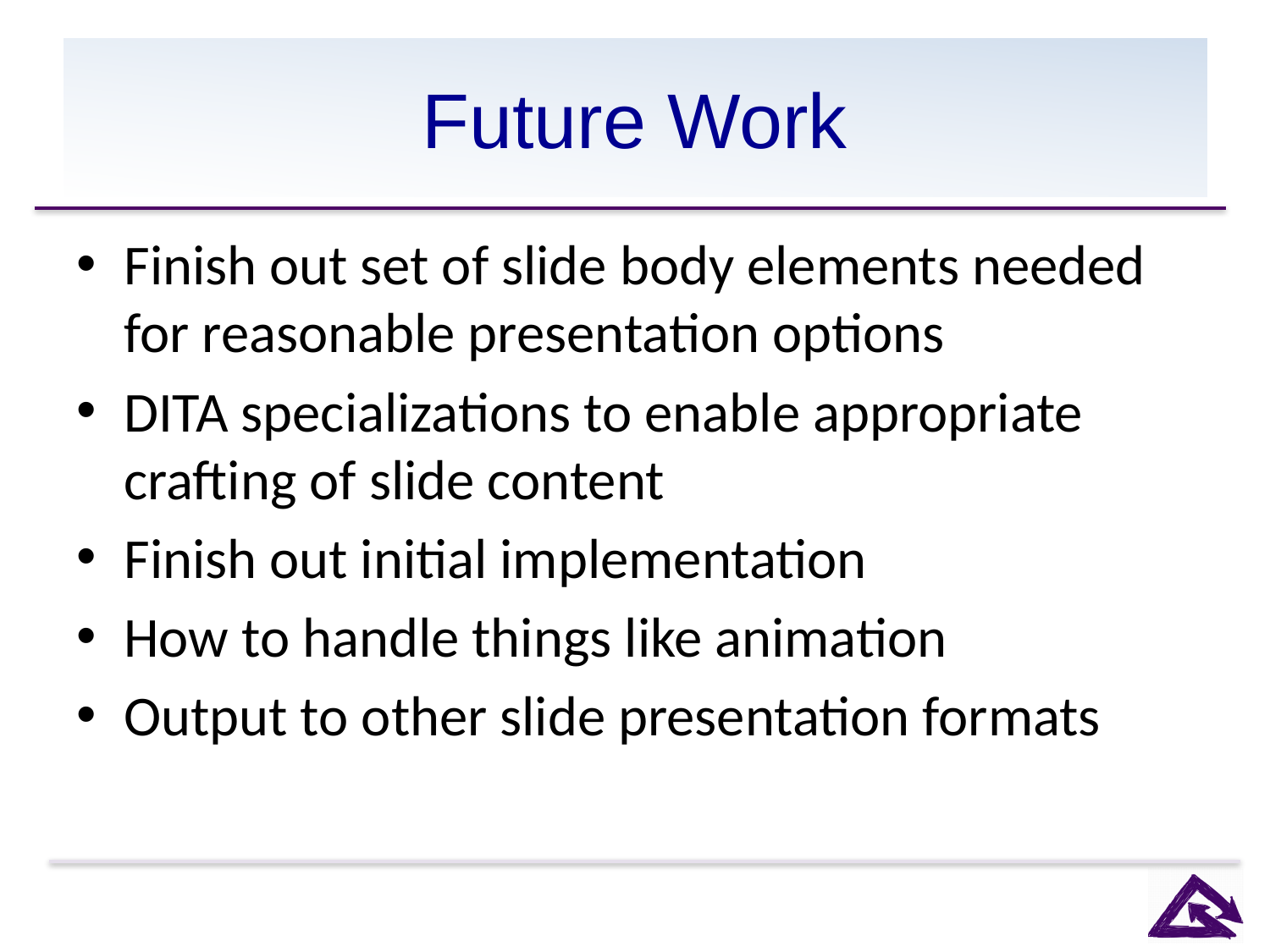

# Future Work
Finish out set of slide body elements needed for reasonable presentation options
DITA specializations to enable appropriate crafting of slide content
Finish out initial implementation
How to handle things like animation
Output to other slide presentation formats